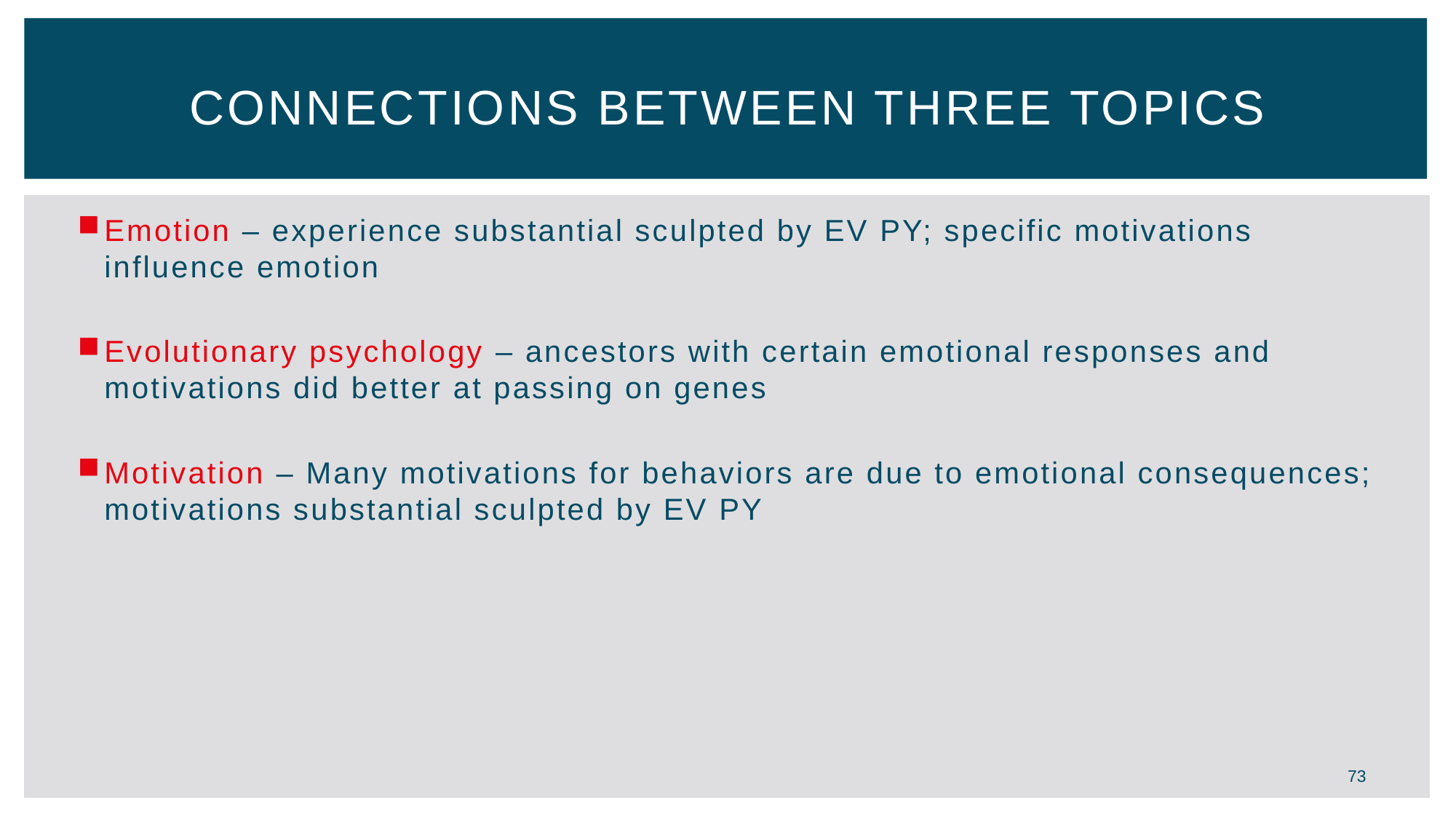

# Connections between Three topics
Emotion – experience substantial sculpted by EV PY; specific motivations influence emotion

Evolutionary psychology – ancestors with certain emotional responses and motivations did better at passing on genes

Motivation – Many motivations for behaviors are due to emotional consequences; motivations substantial sculpted by EV PY
73